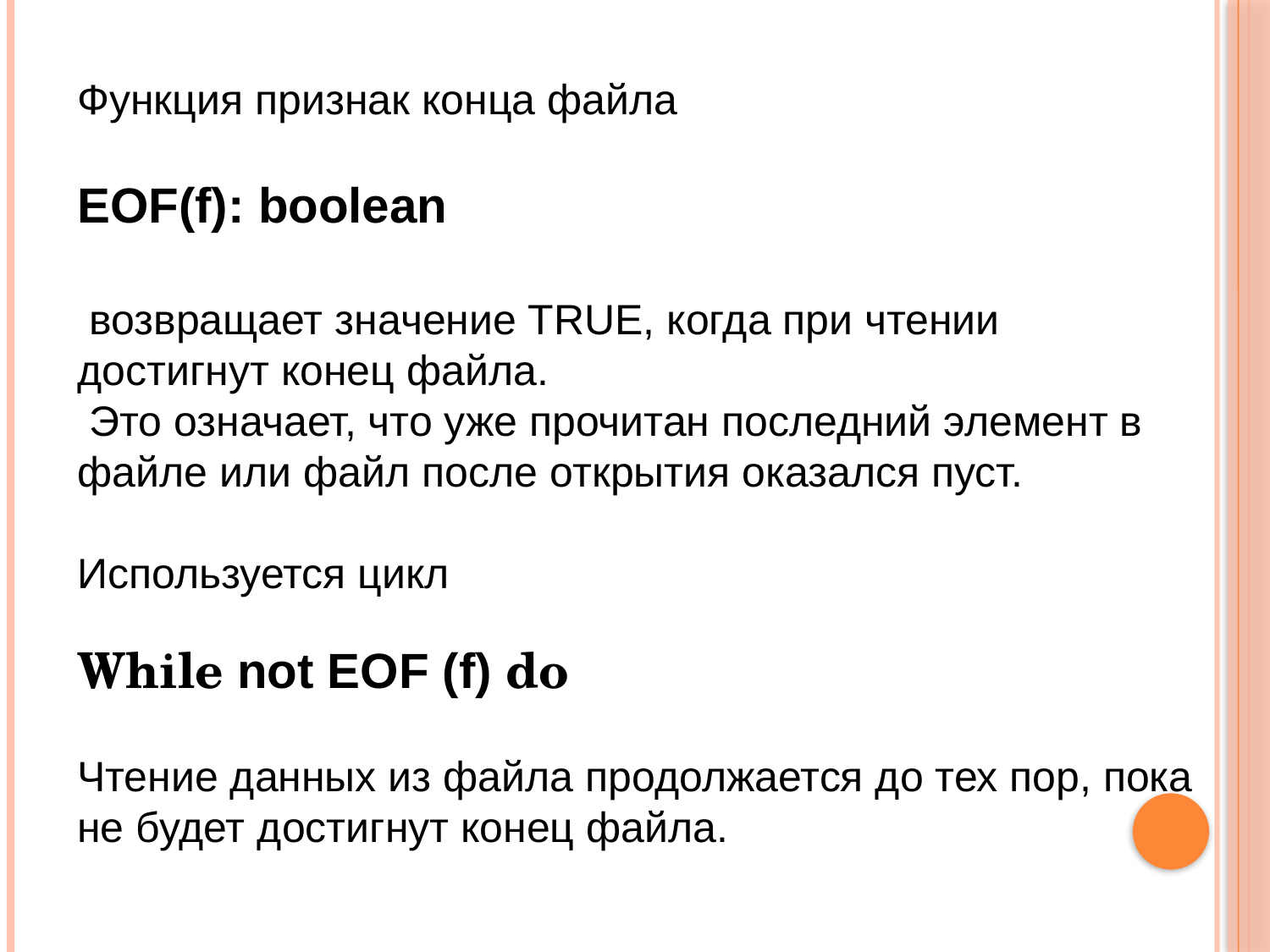

Функция признак конца файла

EOF(f): boolean

 возвращает значение TRUE, когда при чтении достигнут конец файла.
 Это означает, что уже прочитан последний элемент в файле или файл после открытия оказался пуст.

Используется цикл

While not EOF (f) do

Чтение данных из файла продолжается до тех пор, пока не будет достигнут конец файла.